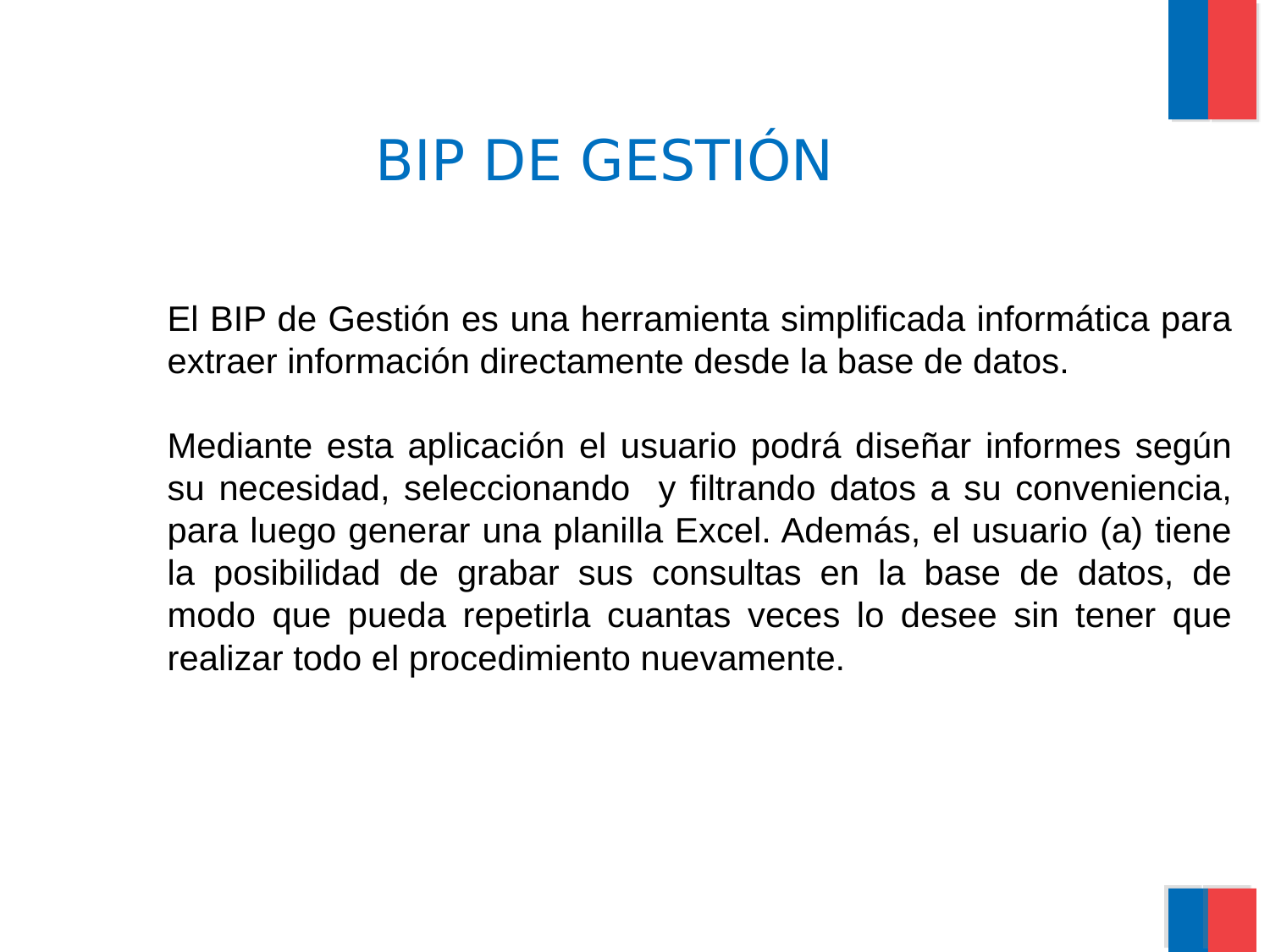

BIP DE GESTIÓN
El BIP de Gestión es una herramienta simplificada informática para extraer información directamente desde la base de datos.

Mediante esta aplicación el usuario podrá diseñar informes según su necesidad, seleccionando  y filtrando datos a su conveniencia, para luego generar una planilla Excel. Además, el usuario (a) tiene la posibilidad de grabar sus consultas en la base de datos, de modo que pueda repetirla cuantas veces lo desee sin tener que realizar todo el procedimiento nuevamente.